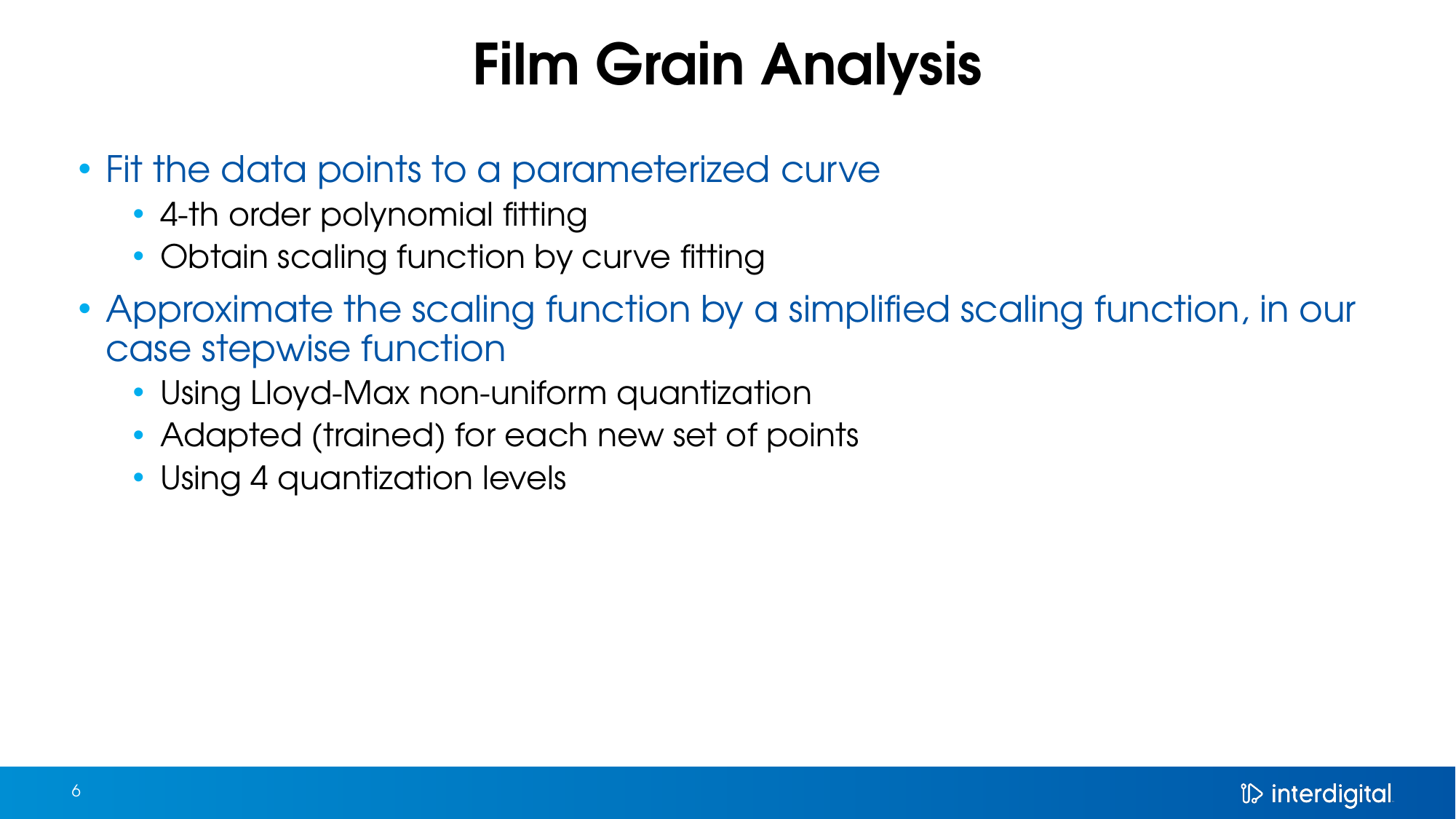

# Film Grain Analysis

Fit the data points to a parameterized curve
4-th order polynomial fitting
Obtain scaling function by curve fitting
Approximate the scaling function by a simplified scaling function, in our case stepwise function
Using Lloyd-Max non-uniform quantization
Adapted (trained) for each new set of points
Using 4 quantization levels

6